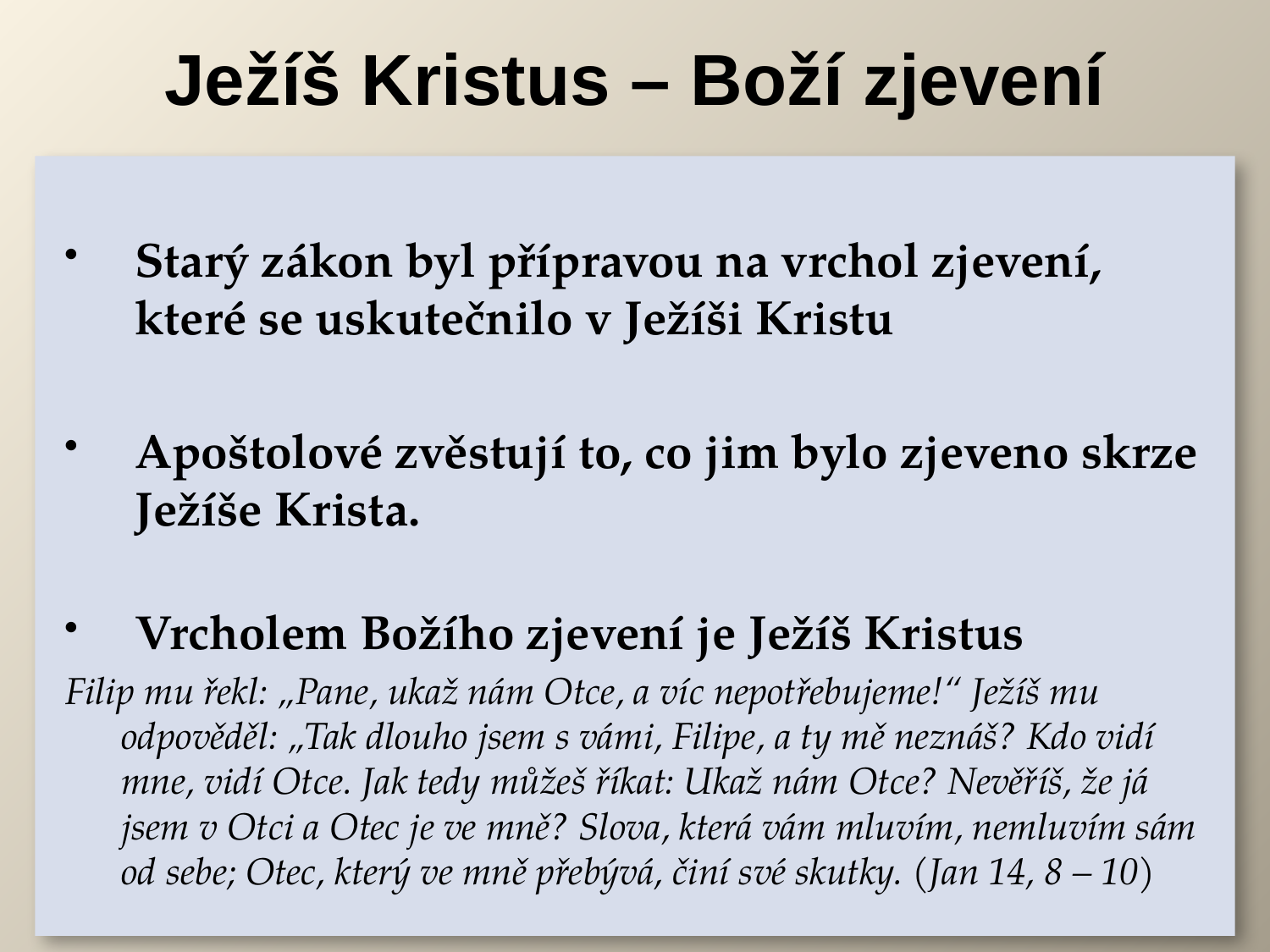

# Ježíš Kristus – Boží zjevení

Starý zákon byl přípravou na vrchol zjevení, které se uskutečnilo v Ježíši Kristu

Apoštolové zvěstují to, co jim bylo zjeveno skrze Ježíše Krista.

Vrcholem Božího zjevení je Ježíš Kristus
Filip mu řekl: „Pane, ukaž nám Otce, a víc nepotřebujeme!“ Ježíš mu odpověděl: „Tak dlouho jsem s vámi, Filipe, a ty mě neznáš? Kdo vidí mne, vidí Otce. Jak tedy můžeš říkat: Ukaž nám Otce? Nevěříš, že já jsem v Otci a Otec je ve mně? Slova, která vám mluvím, nemluvím sám od sebe; Otec, který ve mně přebývá, činí své skutky. (Jan 14, 8 – 10)